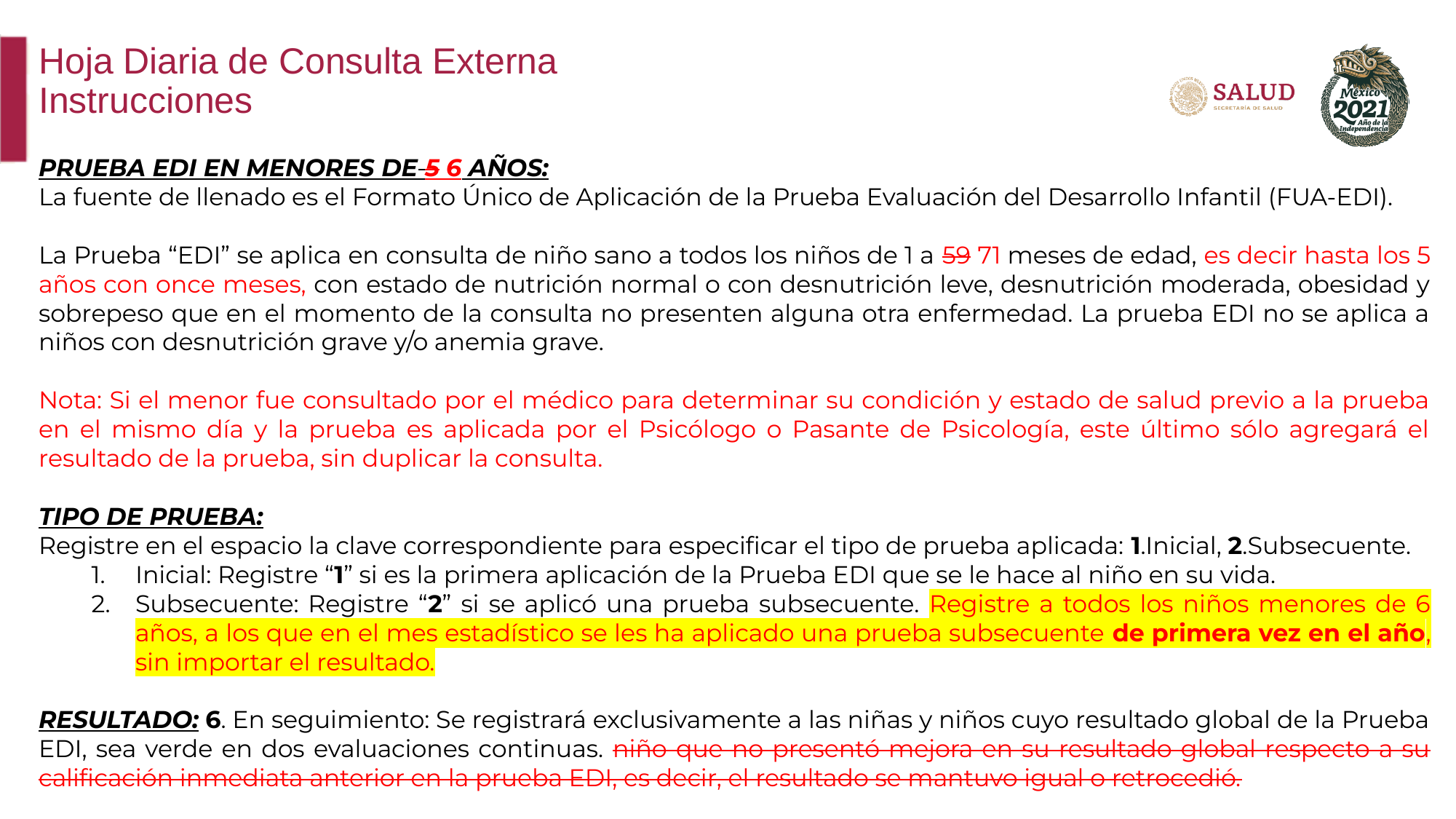

Hoja Diaria de Consulta Externa
Instrucciones
PRUEBA EDI EN MENORES DE 5 6 AÑOS:
La fuente de llenado es el Formato Único de Aplicación de la Prueba Evaluación del Desarrollo Infantil (FUA-EDI).

La Prueba “EDI” se aplica en consulta de niño sano a todos los niños de 1 a 59 71 meses de edad, es decir hasta los 5 años con once meses, con estado de nutrición normal o con desnutrición leve, desnutrición moderada, obesidad y sobrepeso que en el momento de la consulta no presenten alguna otra enfermedad. La prueba EDI no se aplica a niños con desnutrición grave y/o anemia grave.

Nota: Si el menor fue consultado por el médico para determinar su condición y estado de salud previo a la prueba en el mismo día y la prueba es aplicada por el Psicólogo o Pasante de Psicología, este último sólo agregará el resultado de la prueba, sin duplicar la consulta.

TIPO DE PRUEBA:
Registre en el espacio la clave correspondiente para especificar el tipo de prueba aplicada: 1.Inicial, 2.Subsecuente.
Inicial: Registre “1” si es la primera aplicación de la Prueba EDI que se le hace al niño en su vida.
Subsecuente: Registre “2” si se aplicó una prueba subsecuente. Registre a todos los niños menores de 6 años, a los que en el mes estadístico se les ha aplicado una prueba subsecuente de primera vez en el año, sin importar el resultado.

RESULTADO: 6. En seguimiento: Se registrará exclusivamente a las niñas y niños cuyo resultado global de la Prueba EDI, sea verde en dos evaluaciones continuas. niño que no presentó mejora en su resultado global respecto a su calificación inmediata anterior en la prueba EDI, es decir, el resultado se mantuvo igual o retrocedió.